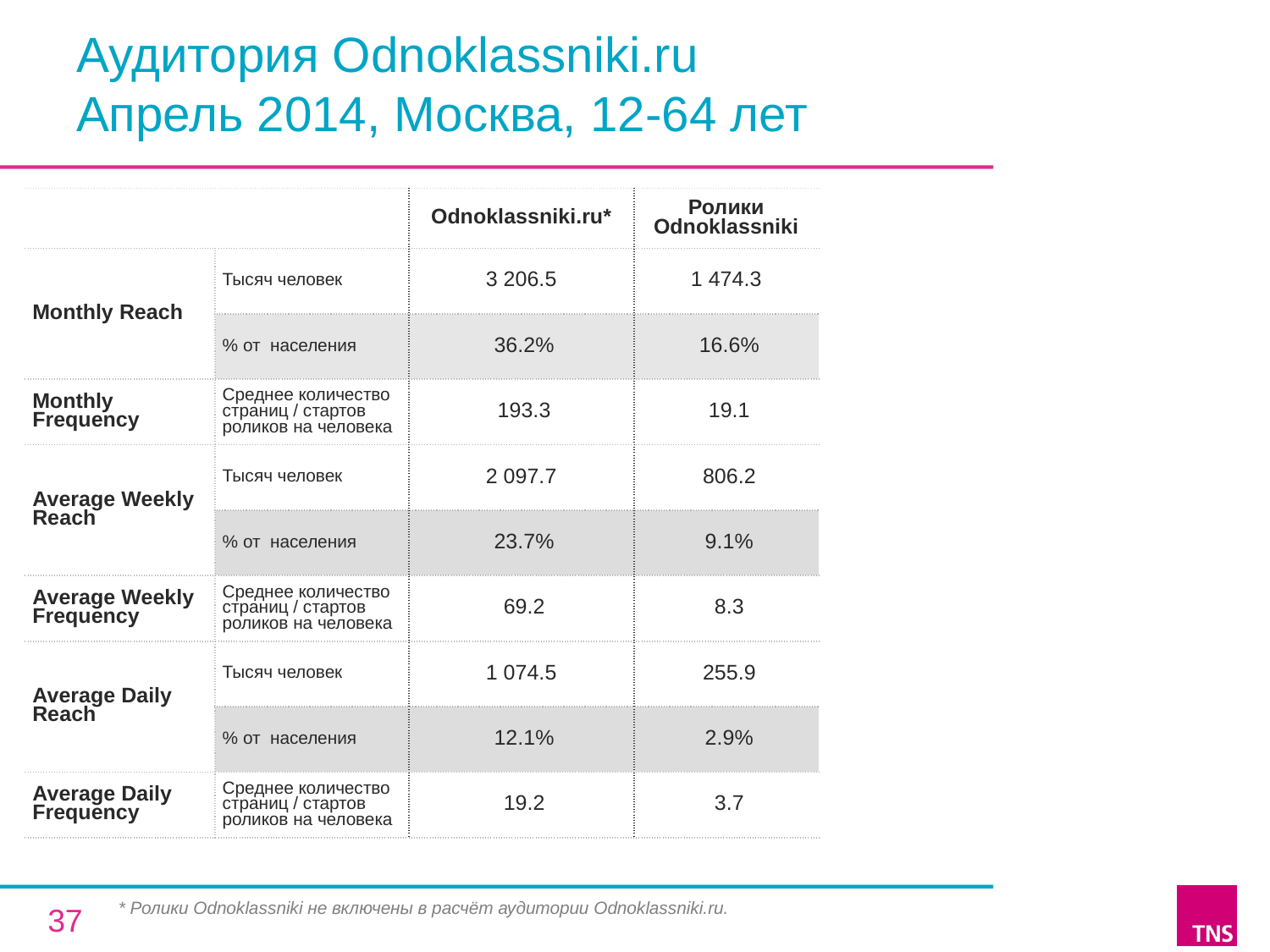

# Аудитория Odnoklassniki.ru Апрель 2014, Москва, 12-64 лет
|  |  | Odnoklassniki.ru\* | Ролики Odnoklassniki |
| --- | --- | --- | --- |
| Monthly Reach | Тысяч человек | 3 206.5 | 1 474.3 |
|  | % от населения | 36.2% | 16.6% |
| Monthly Frequency | Среднее количество страниц / стартов роликов на человека | 193.3 | 19.1 |
| Average Weekly Reach | Тысяч человек | 2 097.7 | 806.2 |
|  | % от населения | 23.7% | 9.1% |
| Average Weekly Frequency | Среднее количество страниц / стартов роликов на человека | 69.2 | 8.3 |
| Average Daily Reach | Тысяч человек | 1 074.5 | 255.9 |
|  | % от населения | 12.1% | 2.9% |
| Average Daily Frequency | Среднее количество страниц / стартов роликов на человека | 19.2 | 3.7 |
* Ролики Odnoklassniki не включены в расчёт аудитории Odnoklassniki.ru.
37